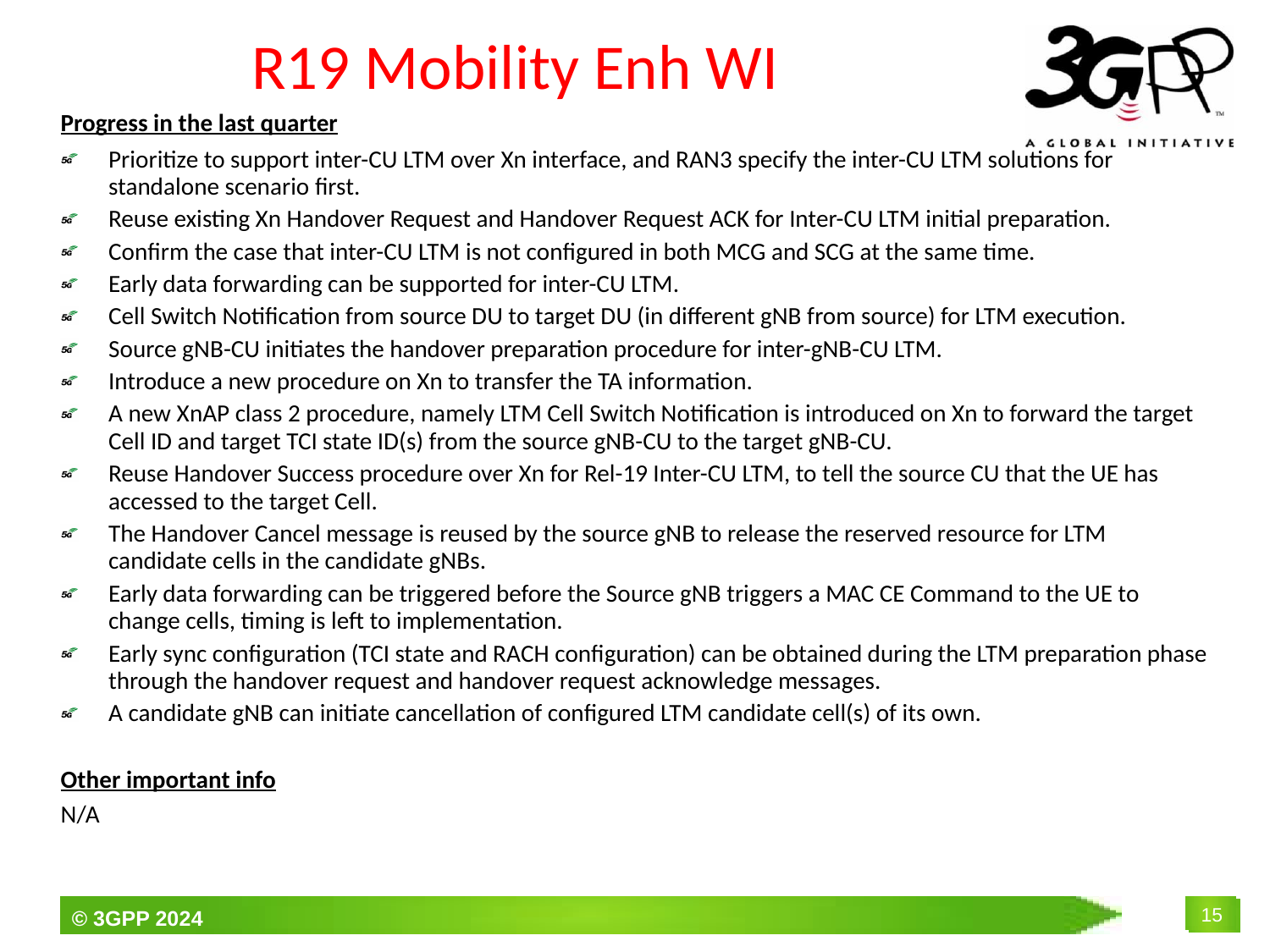

# R19 Mobility Enh WI
Progress in the last quarter
Prioritize to support inter-CU LTM over Xn interface, and RAN3 specify the inter-CU LTM solutions for standalone scenario first.
Reuse existing Xn Handover Request and Handover Request ACK for Inter-CU LTM initial preparation.
Confirm the case that inter-CU LTM is not configured in both MCG and SCG at the same time.
Early data forwarding can be supported for inter-CU LTM.
Cell Switch Notification from source DU to target DU (in different gNB from source) for LTM execution.
Source gNB-CU initiates the handover preparation procedure for inter-gNB-CU LTM.
Introduce a new procedure on Xn to transfer the TA information.
A new XnAP class 2 procedure, namely LTM Cell Switch Notification is introduced on Xn to forward the target Cell ID and target TCI state ID(s) from the source gNB-CU to the target gNB-CU.
Reuse Handover Success procedure over Xn for Rel-19 Inter-CU LTM, to tell the source CU that the UE has accessed to the target Cell.
The Handover Cancel message is reused by the source gNB to release the reserved resource for LTM candidate cells in the candidate gNBs.
Early data forwarding can be triggered before the Source gNB triggers a MAC CE Command to the UE to change cells, timing is left to implementation.
Early sync configuration (TCI state and RACH configuration) can be obtained during the LTM preparation phase through the handover request and handover request acknowledge messages.
A candidate gNB can initiate cancellation of configured LTM candidate cell(s) of its own.

Other important info
N/A

15